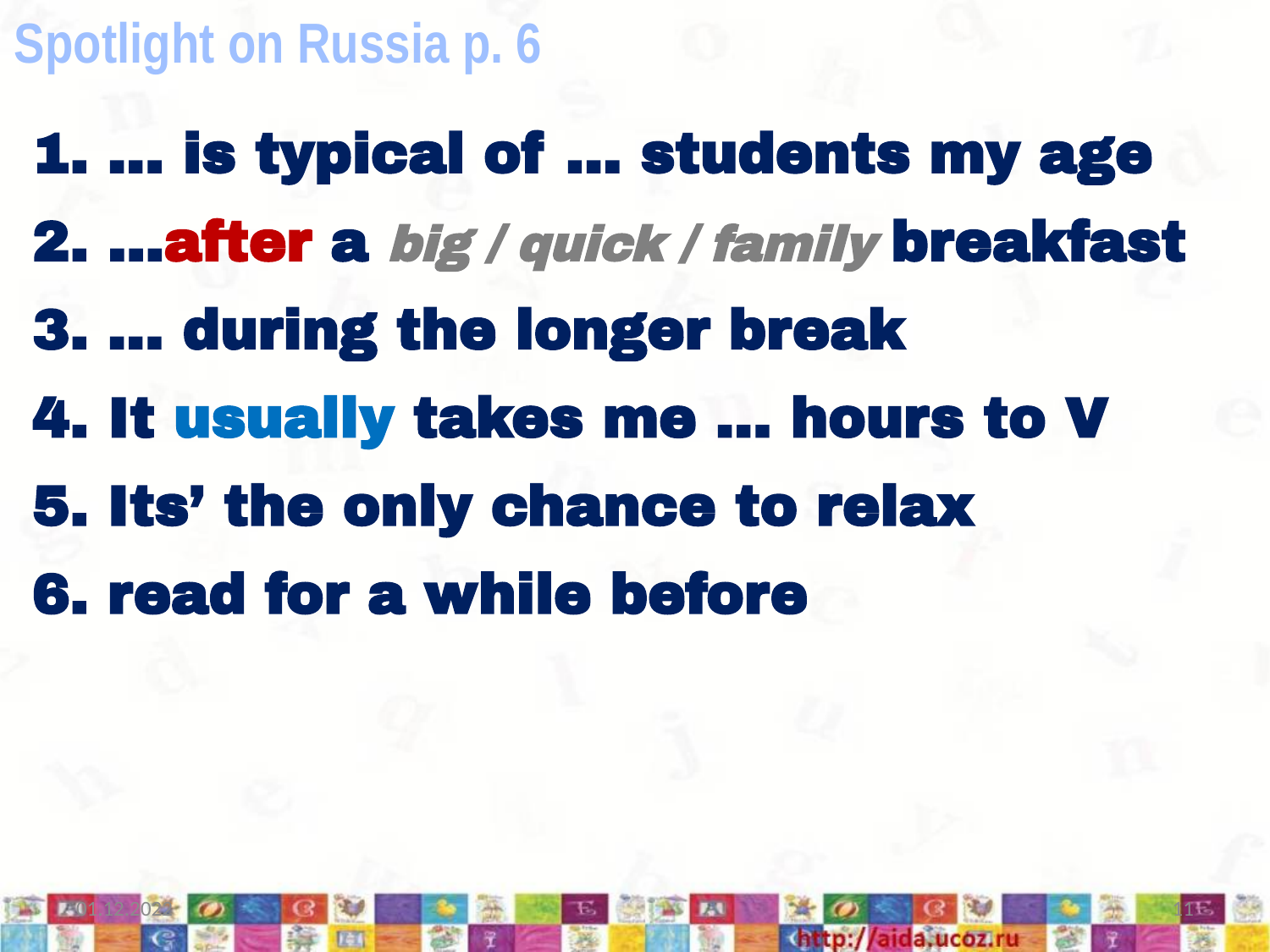

Spotlight on Russia p. 6
 … is typical of … students my age
2. …after a big / quick / family breakfast
3. … during the longer break
4. It usually takes me … hours to V
5. Its’ the only chance to relax
6. read for a while before

01.12.2022
11